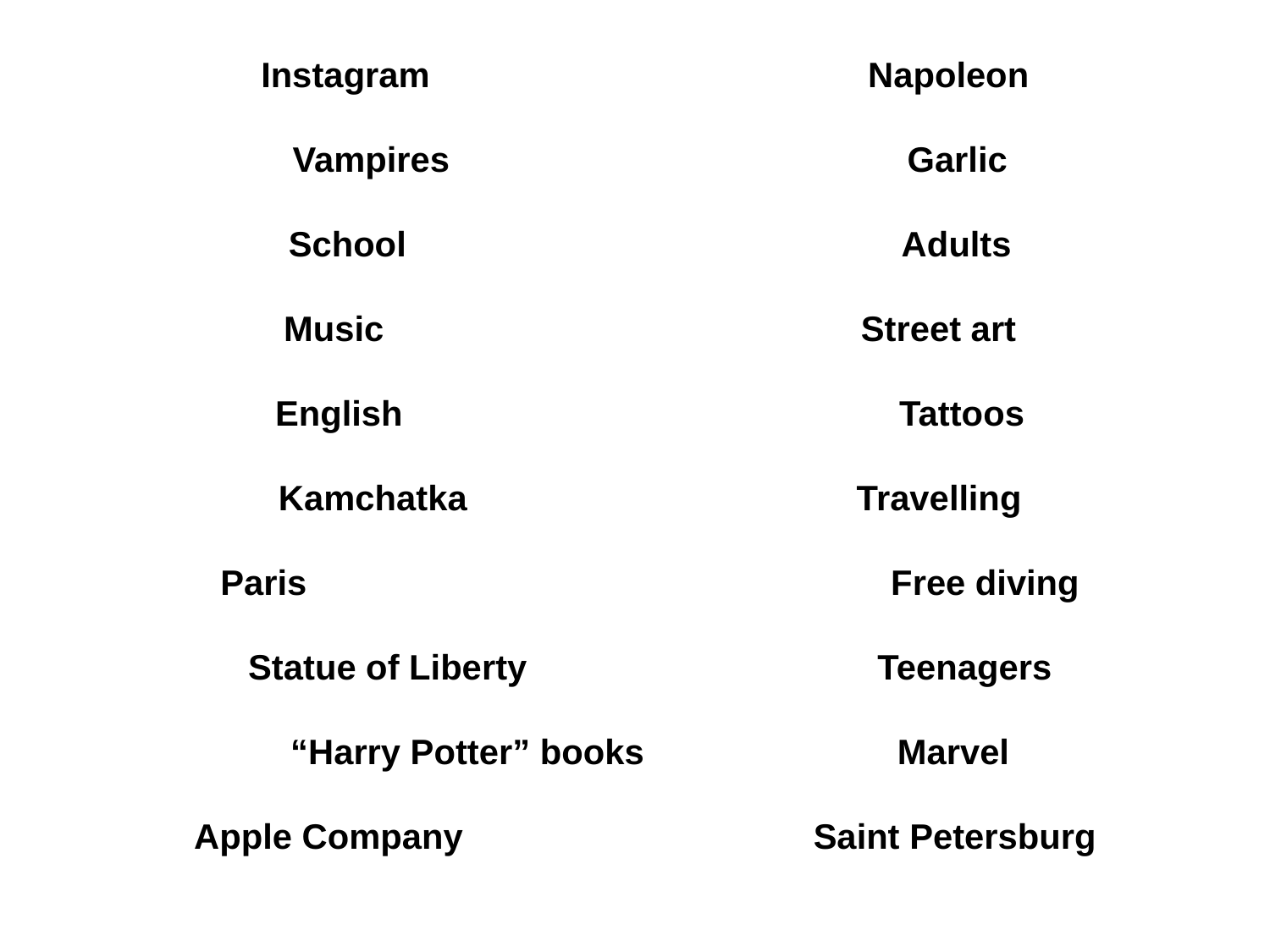

Instagram                                             Napoleon

Vampires                                               Garlic

School                                                   Adults

Music                                                 Street art

English                                                   Tattoos

Kamchatka                                        Travelling

Paris                                                            Free diving

Statue of Liberty                                    Teenagers

“Harry Potter” books                          Marvel

Apple Company                                    Saint Petersburg